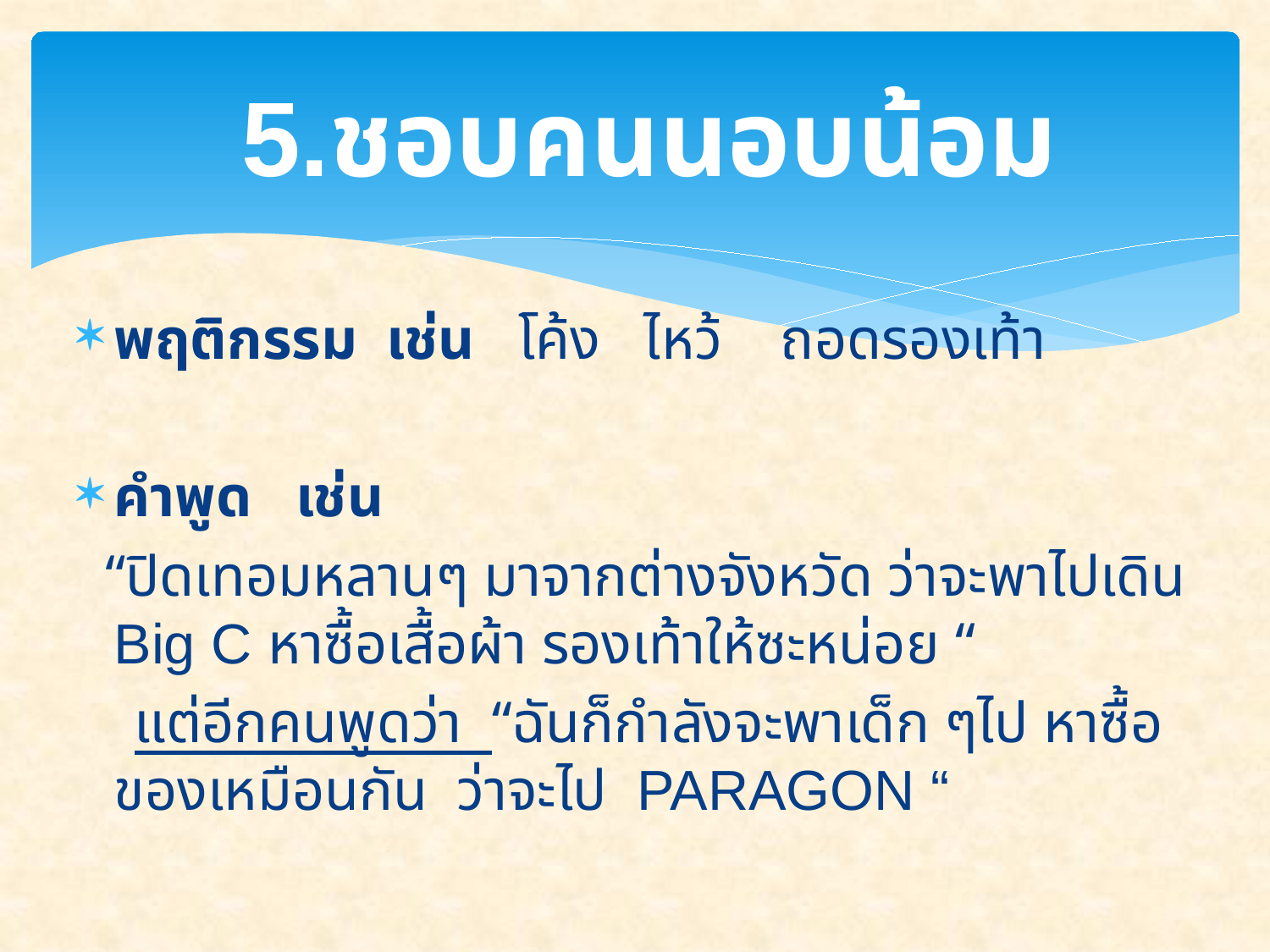

# 5.ชอบคนนอบน้อม
พฤติกรรม  เช่น   โค้ง   ไหว้    ถอดรองเท้า

คำพูด   เช่น
  “ปิดเทอมหลานๆ มาจากต่างจังหวัด ว่าจะพาไปเดิน Big C หาซื้อเสื้อผ้า รองเท้าให้ซะหน่อย “
    แต่อีกคนพูดว่า  “ฉันก็กำลังจะพาเด็ก ๆไป หาซื้อของเหมือนกัน  ว่าจะไป  PARAGON “